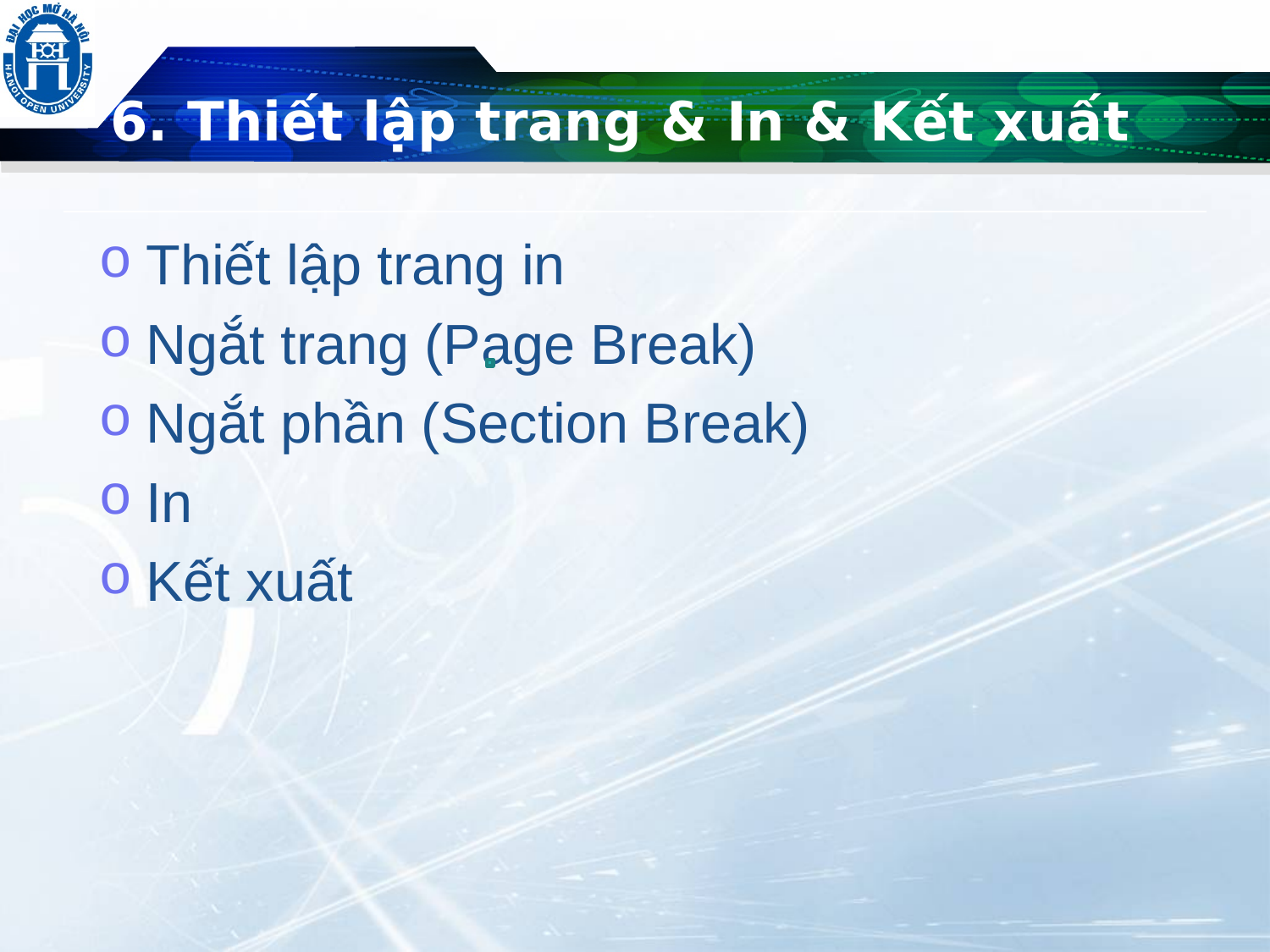

# 6. Thiết lập trang & In & Kết xuất
Thiết lập trang in
Ngắt trang (Page Break)
Ngắt phần (Section Break)
In
Kết xuất